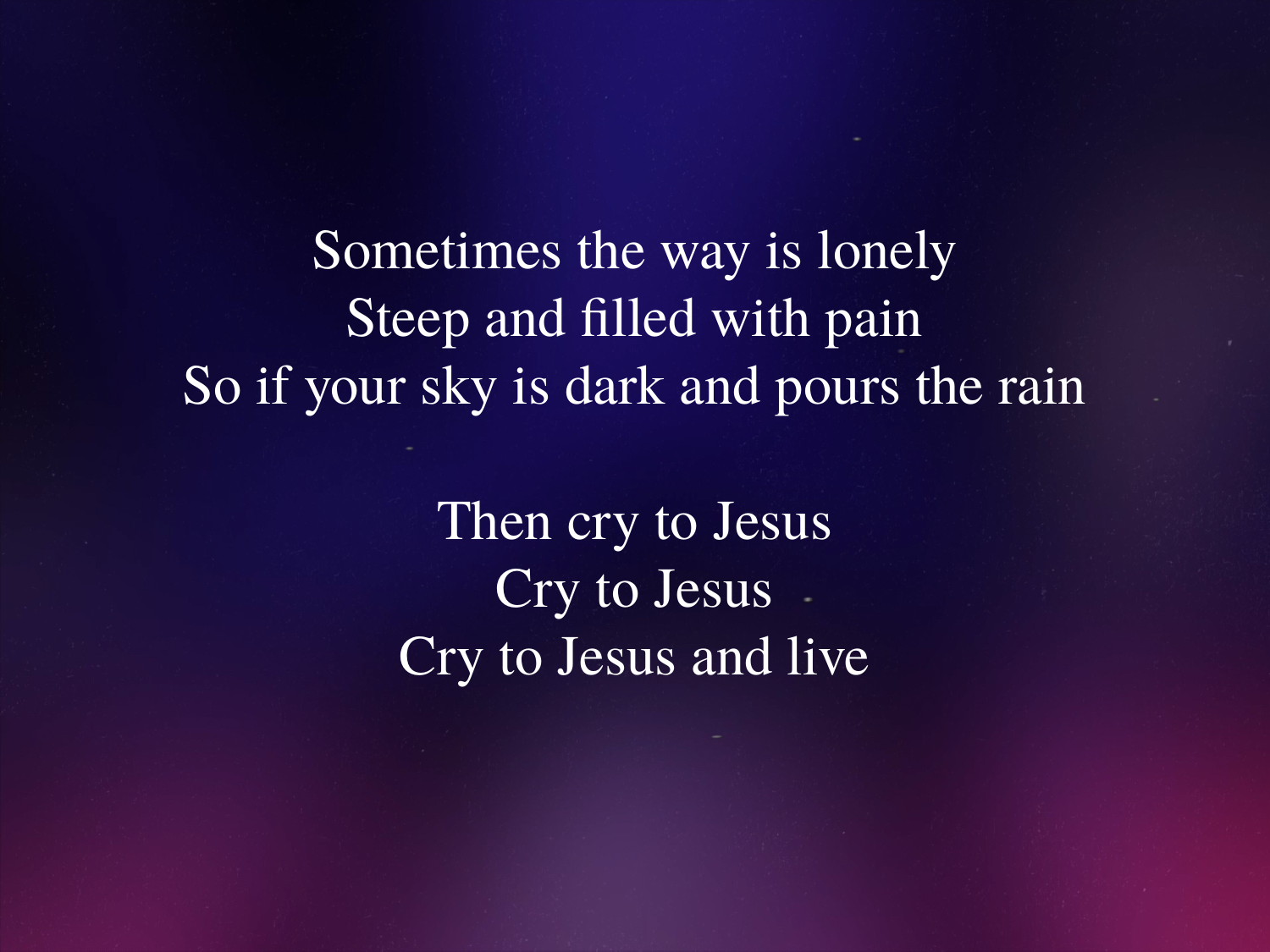

# Sometimes the way is lonely Steep and filled with pain So if your sky is dark and pours the rain Then cry to Jesus Cry to Jesus Cry to Jesus and live